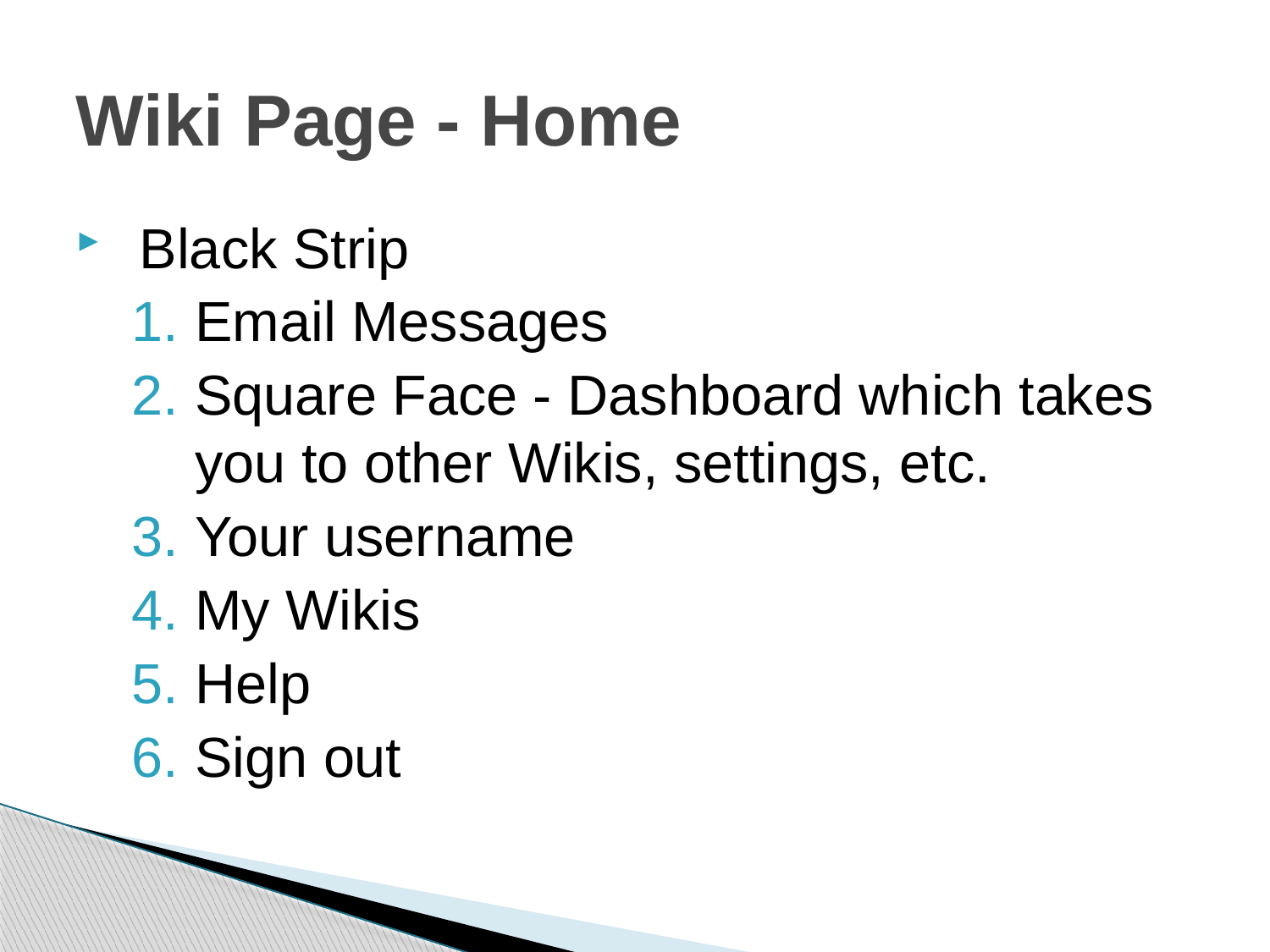

# Wiki Page - Home
Black Strip
Email Messages
Square Face - Dashboard which takes you to other Wikis, settings, etc.
Your username
My Wikis
Help
Sign out